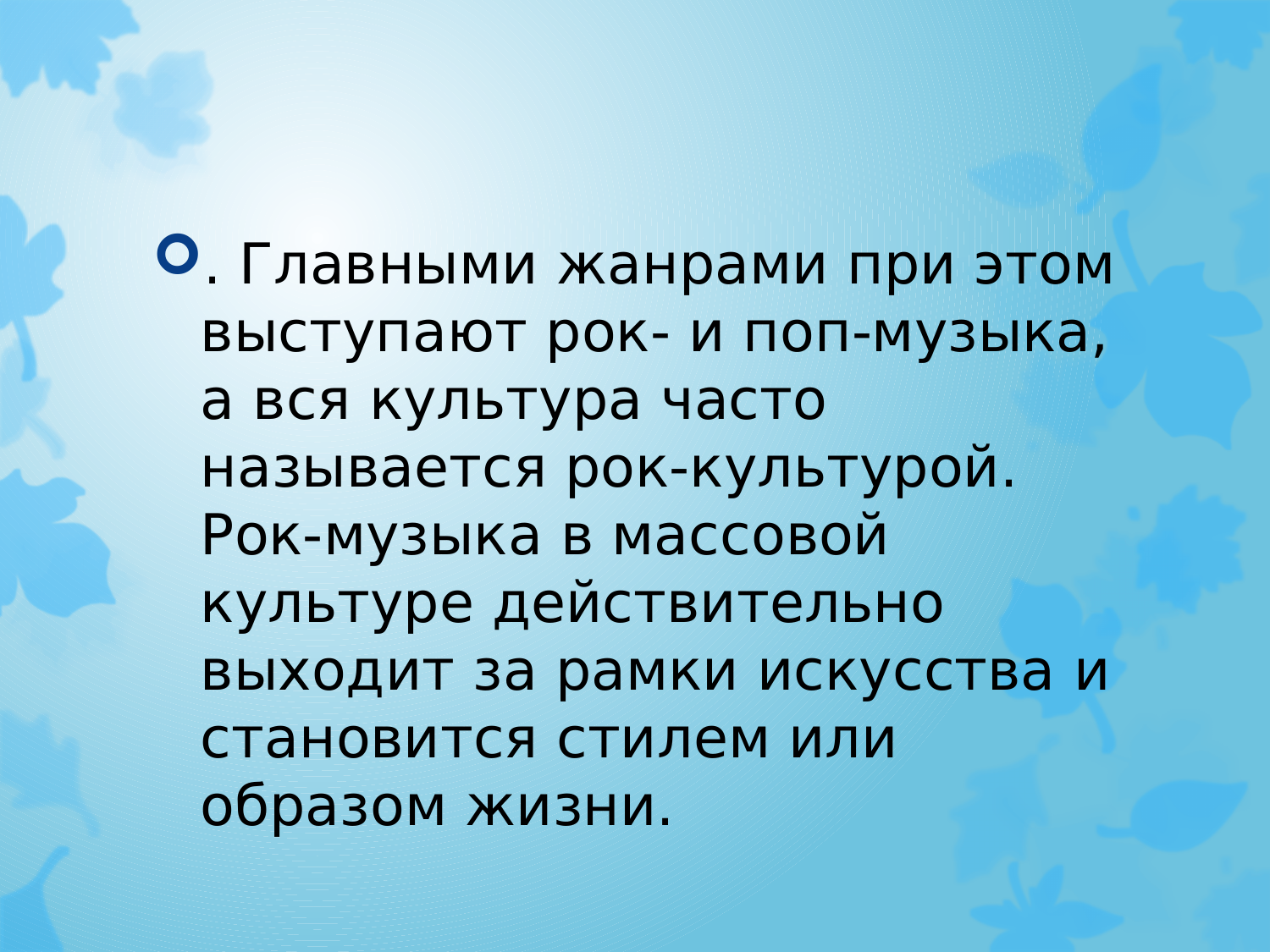

#
. Главными жанрами при этом выступают рок- и поп-музыка, а вся культура часто называется рок-культурой. Рок-музыка в массовой культуре действительно выходит за рамки искусства и становится стилем или образом жизни.